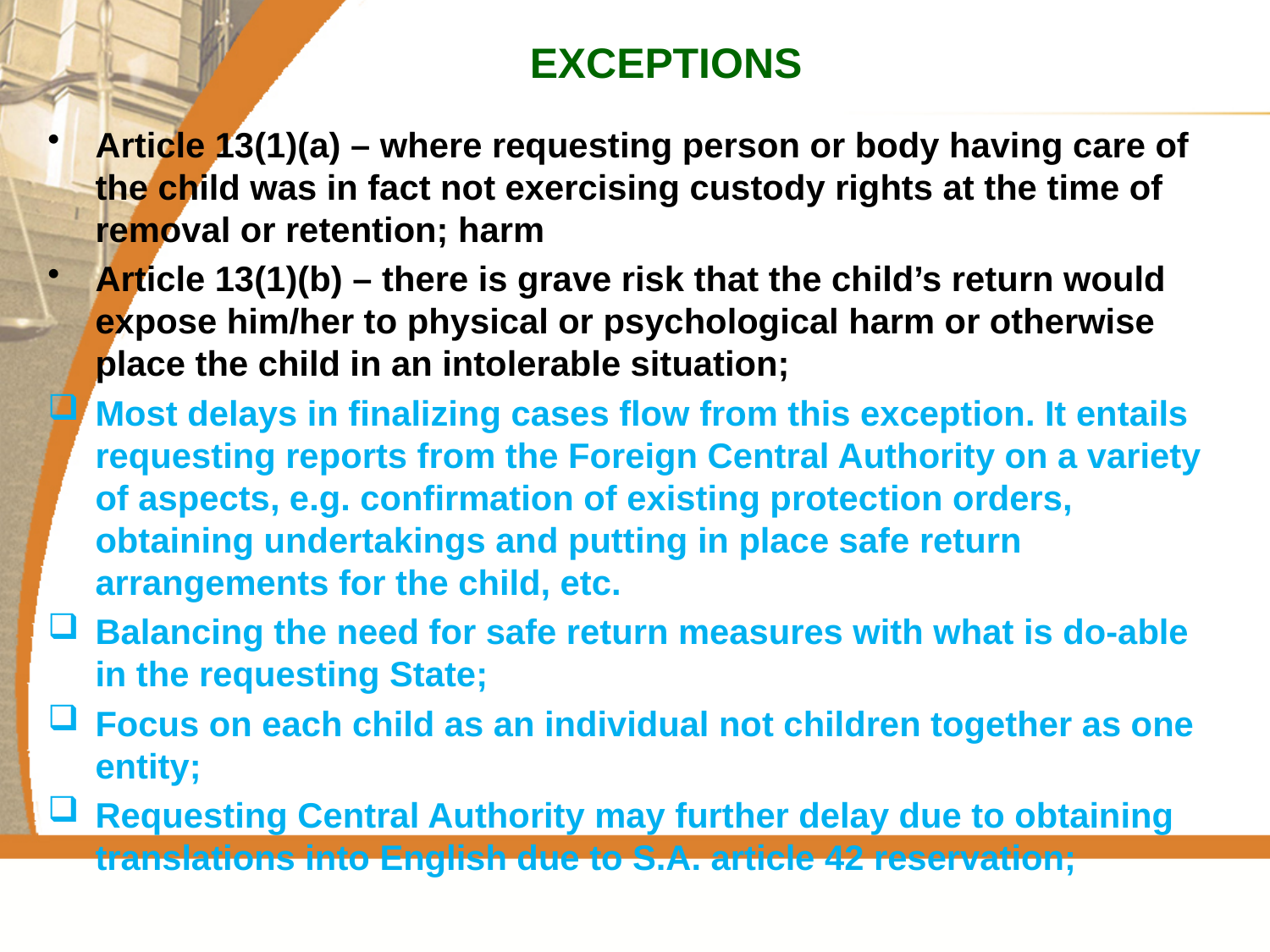

# EXCEPTIONS
Article 13(1)(a) – where requesting person or body having care of the child was in fact not exercising custody rights at the time of removal or retention; harm
Article 13(1)(b) – there is grave risk that the child’s return would expose him/her to physical or psychological harm or otherwise place the child in an intolerable situation;
Most delays in finalizing cases flow from this exception. It entails requesting reports from the Foreign Central Authority on a variety of aspects, e.g. confirmation of existing protection orders, obtaining undertakings and putting in place safe return arrangements for the child, etc.
Balancing the need for safe return measures with what is do-able in the requesting State;
Focus on each child as an individual not children together as one entity;
Requesting Central Authority may further delay due to obtaining translations into English due to S.A. article 42 reservation;